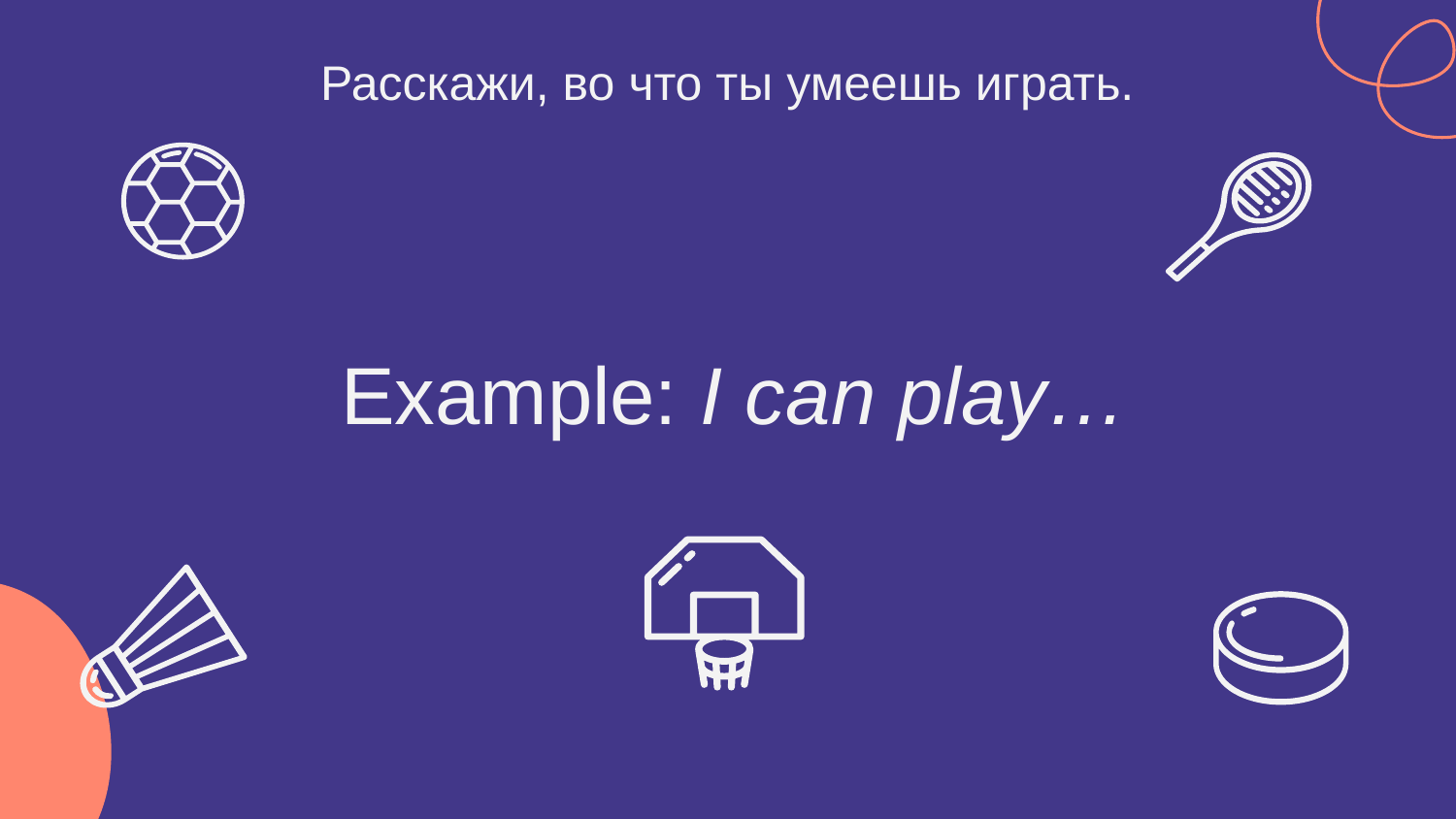

# Расскажи, во что ты умеешь играть. Example: I can play…